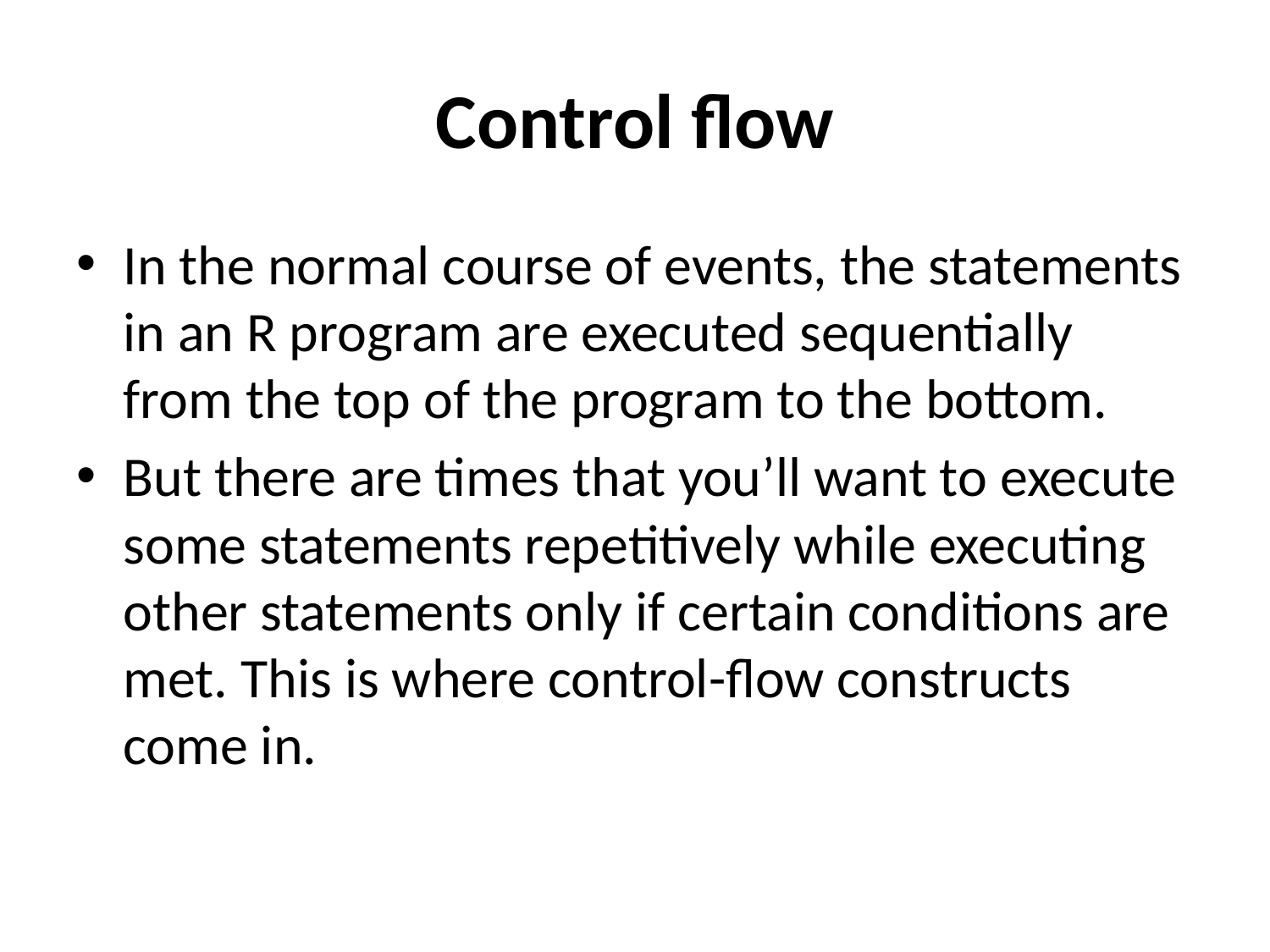

# Control flow
In the normal course of events, the statements in an R program are executed sequentially from the top of the program to the bottom.
But there are times that you’ll want to execute some statements repetitively while executing other statements only if certain conditions are met. This is where control-flow constructs come in.